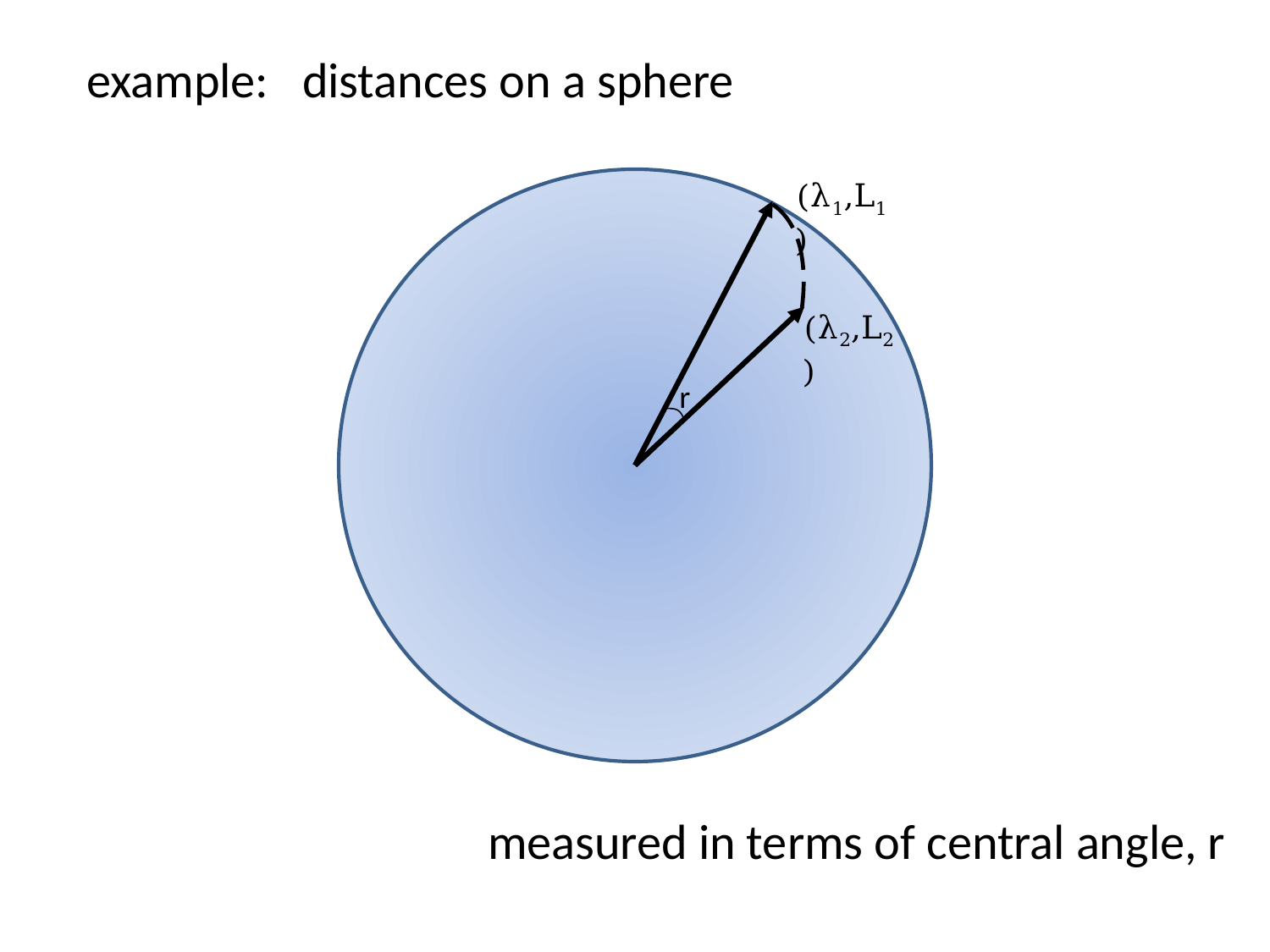

example:   distances on a sphere

(λ1,L1)

(λ2,L2)
r

measured in terms of central angle, r